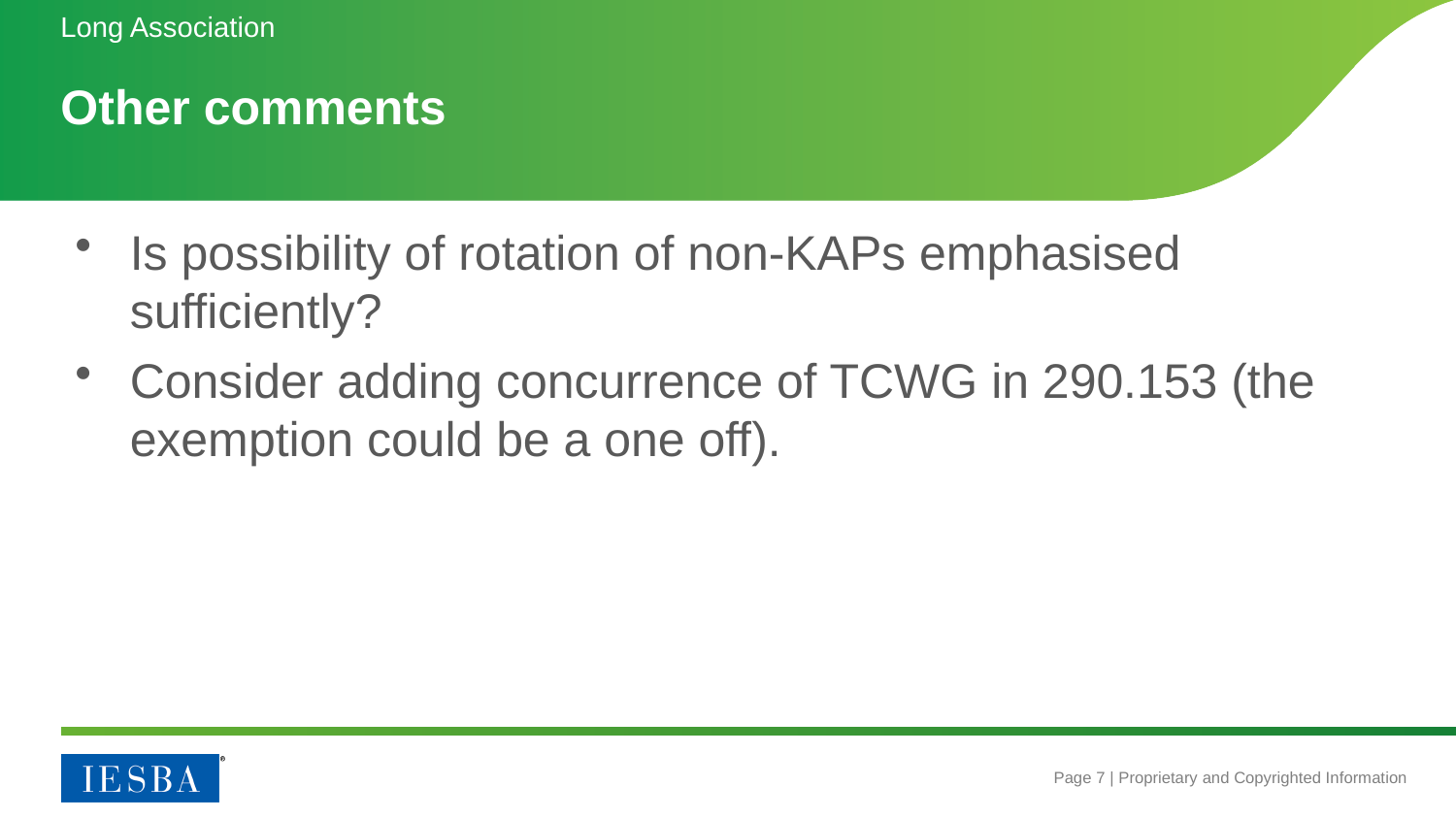

Long Association
# Other comments
Is possibility of rotation of non-KAPs emphasised sufficiently?
Consider adding concurrence of TCWG in 290.153 (the exemption could be a one off).